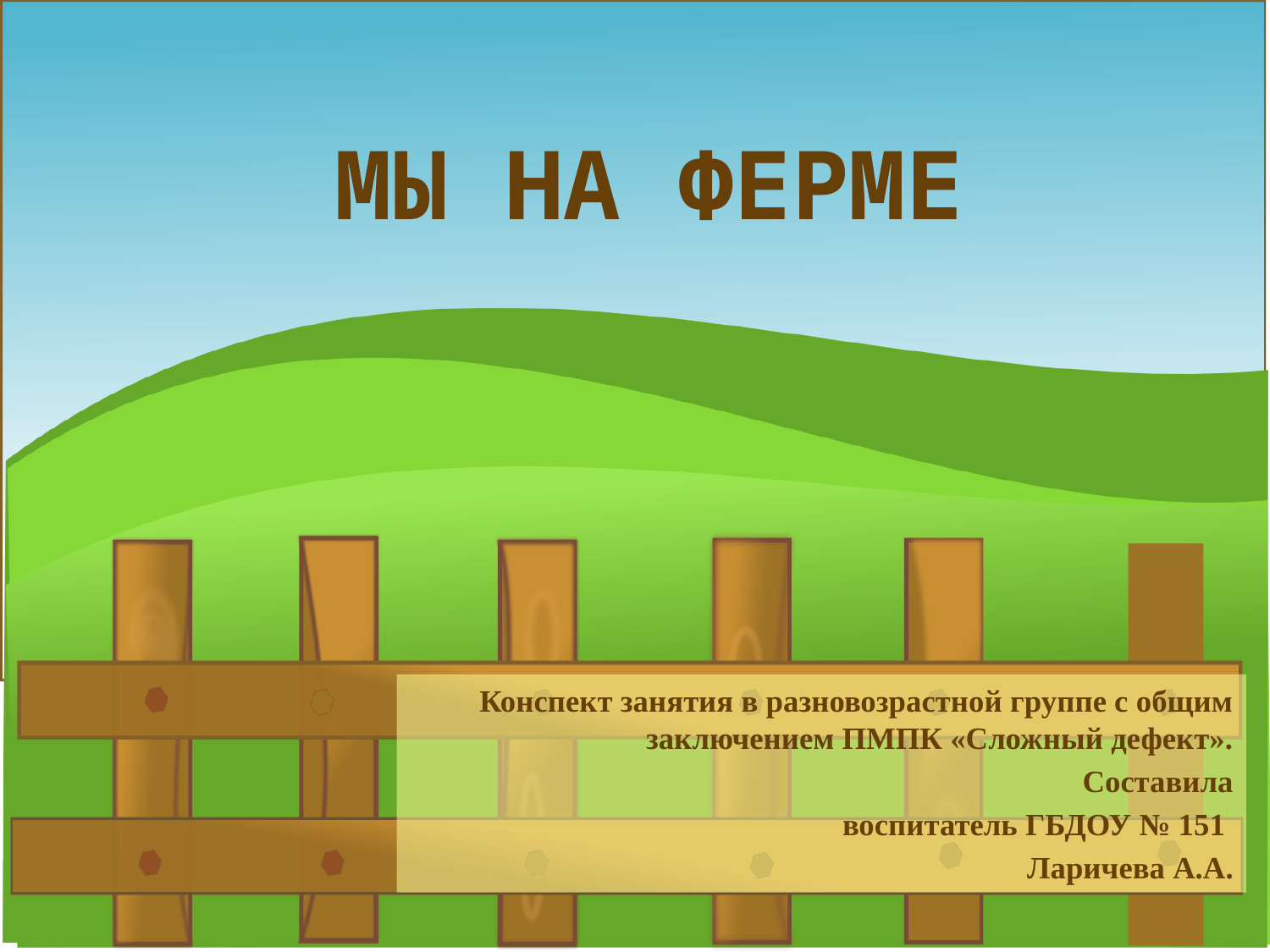

# МЫ НА ФЕРМЕ
Конспект занятия в разновозрастной группе с общим заключением ПМПК «Сложный дефект».
 Составила
 воспитатель ГБДОУ № 151
Ларичева А.А.